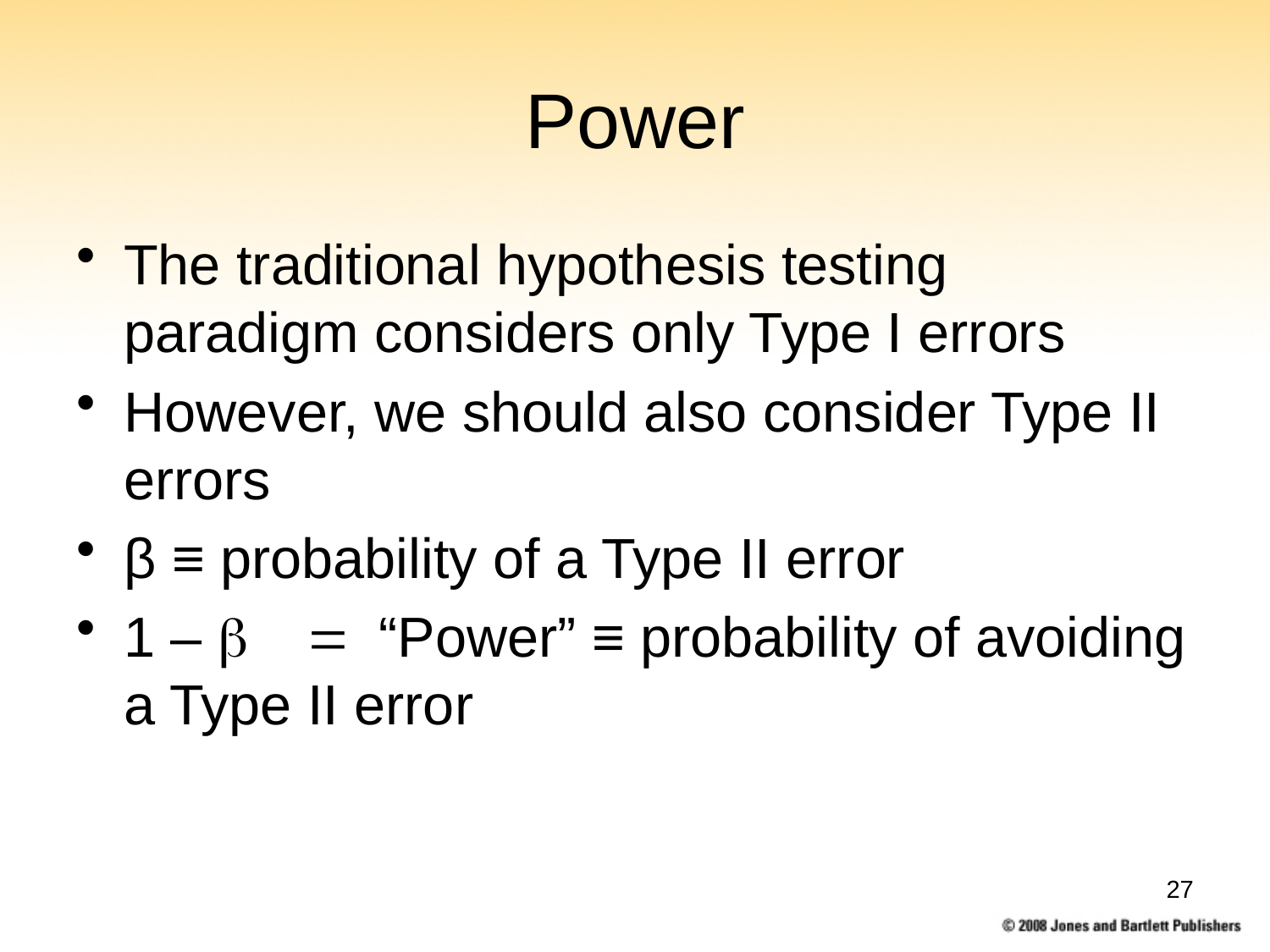

# Power
The traditional hypothesis testing paradigm considers only Type I errors
However, we should also consider Type II errors
β ≡ probability of a Type II error
1 – β  = “Power” ≡ probability of avoiding a Type II error
27